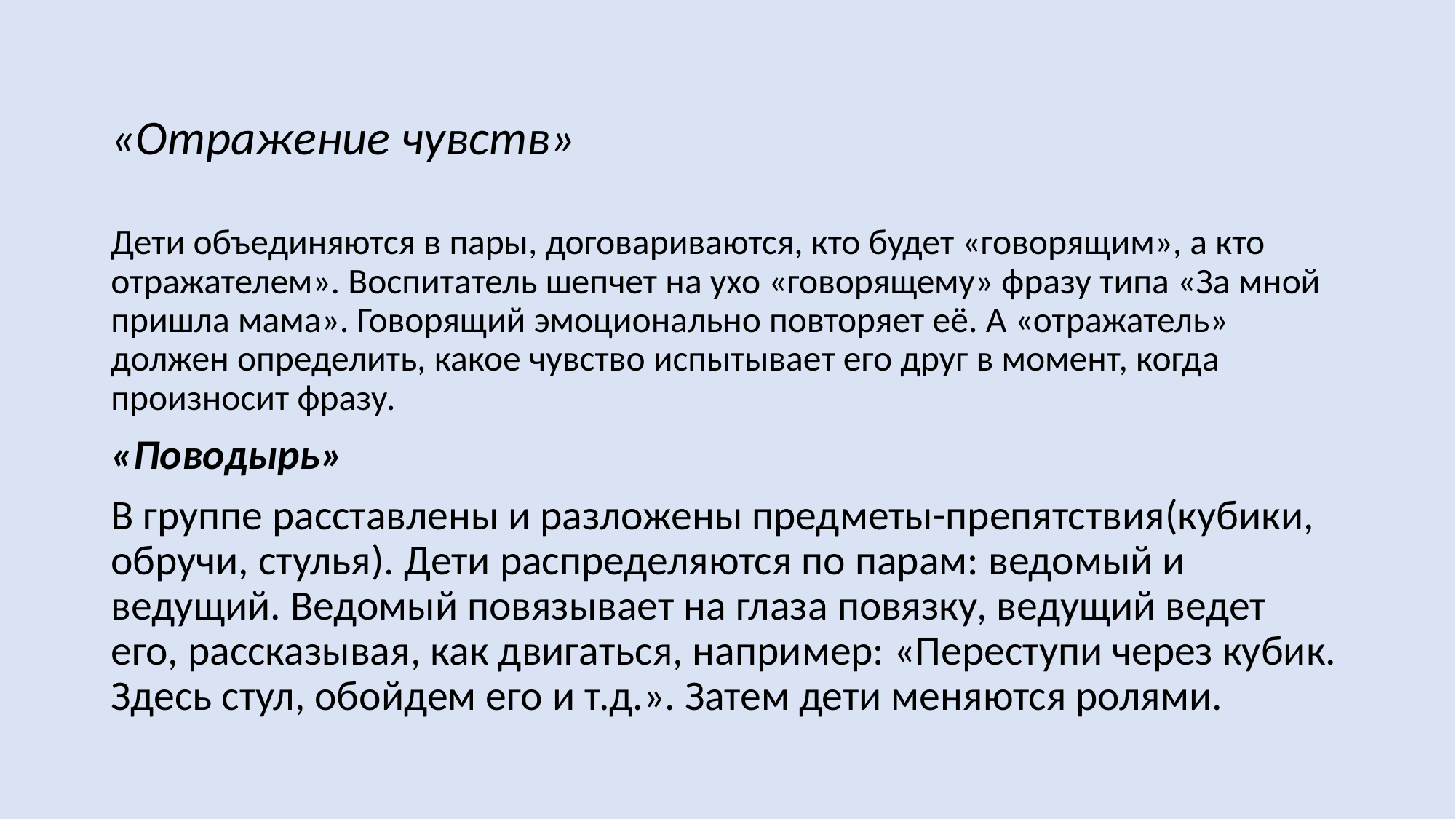

# «Отражение чувств»
Дети объединяются в пары, договариваются, кто будет «говорящим», а кто отражателем». Воспитатель шепчет на ухо «говорящему» фразу типа «За мной пришла мама». Говорящий эмоционально повторяет её. А «отражатель» должен определить, какое чувство испытывает его друг в момент, когда произносит фразу.
«Поводырь»
В группе расставлены и разложены предметы-препятствия(кубики, обручи, стулья). Дети распределяются по парам: ведомый и ведущий. Ведомый повязывает на глаза повязку, ведущий ведет его, рассказывая, как двигаться, например: «Переступи через кубик. Здесь стул, обойдем его и т.д.». Затем дети меняются ролями.